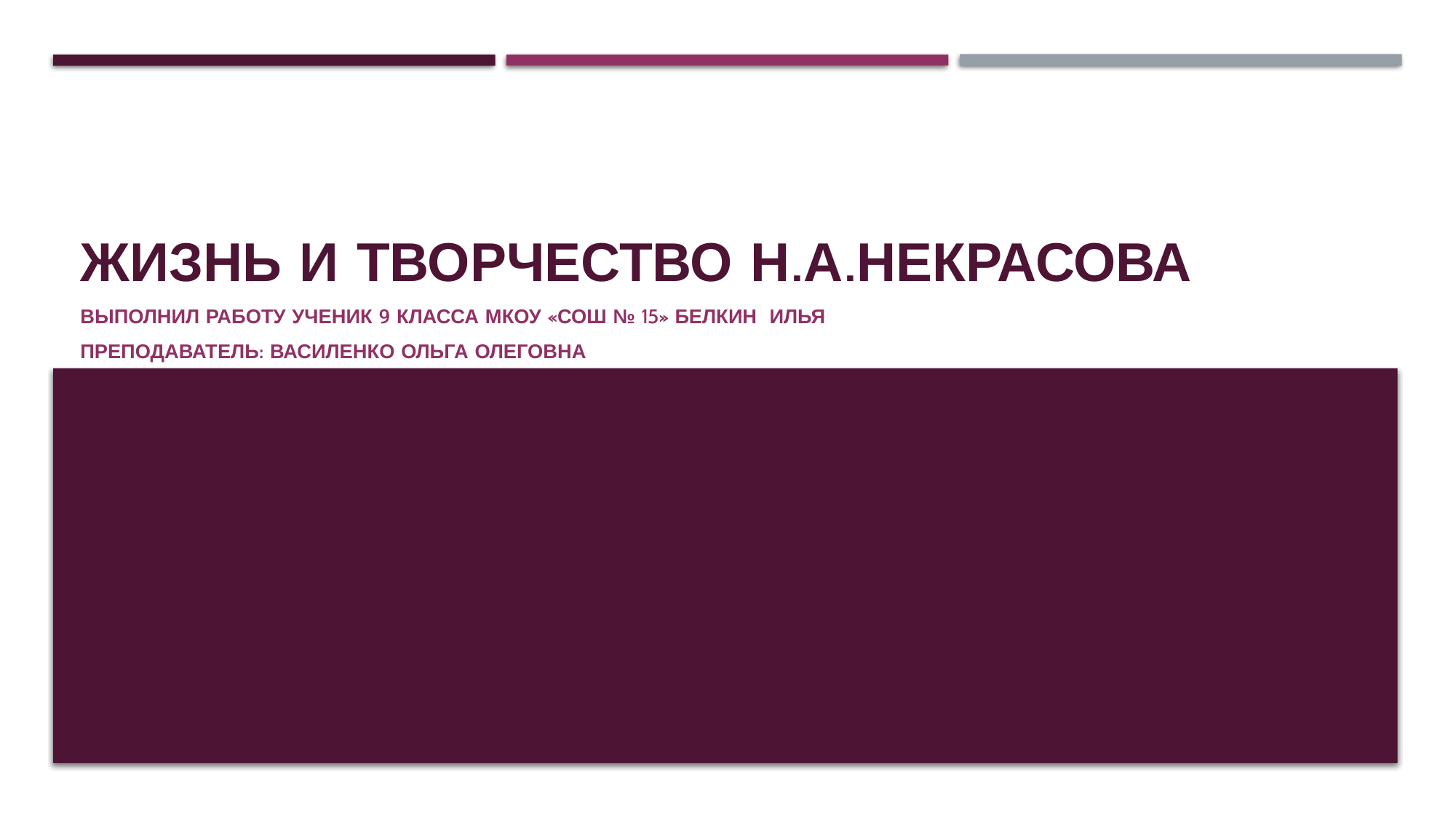

# Жизнь и творчество Н.А.Некрасова
Выполнил работу ученик 9 класса МКОУ «СОШ № 15» Белкин  Илья
Преподаватель: Василенко Ольга Олеговна